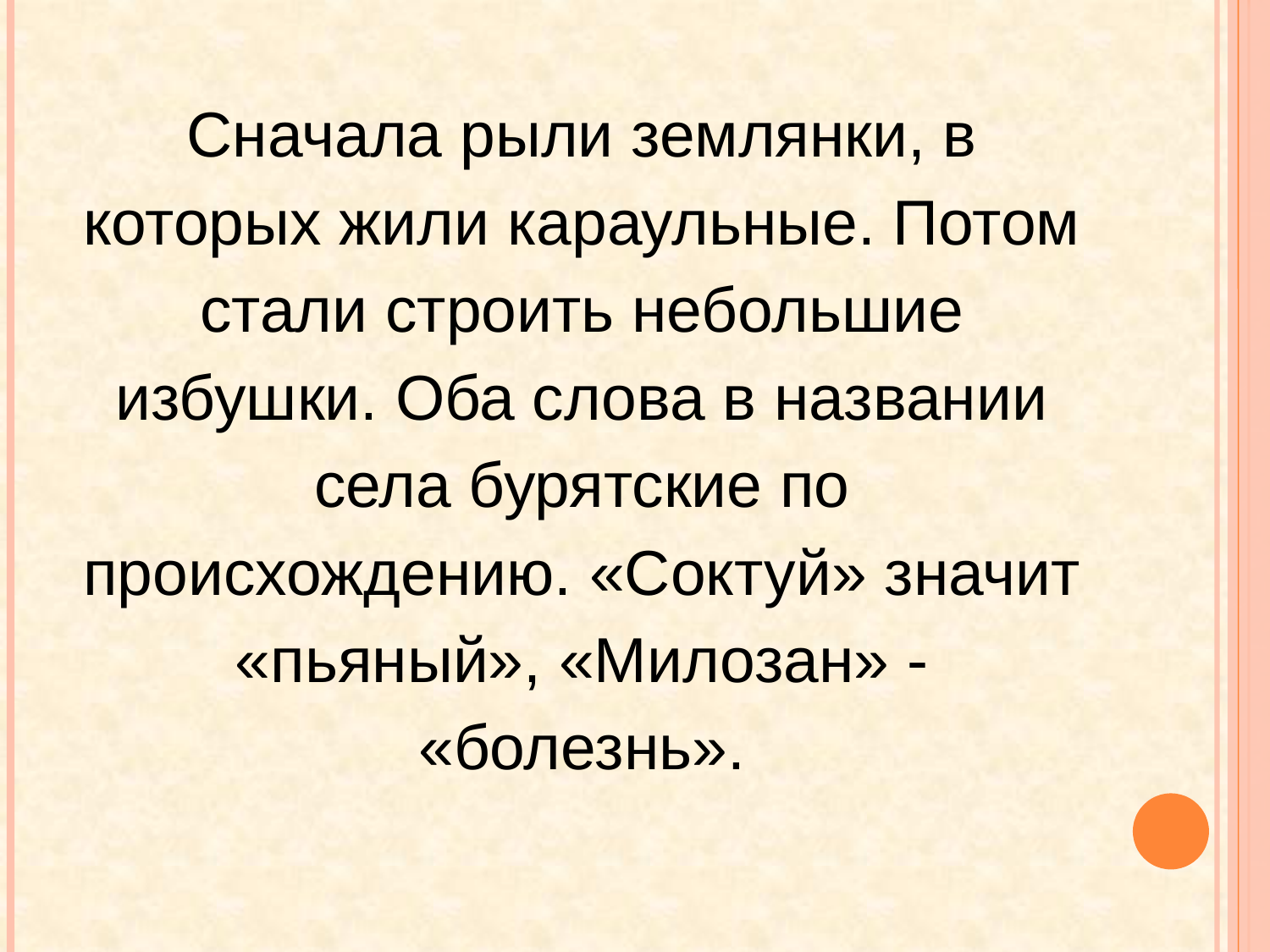

#
Сначала рыли землянки, в которых жили караульные. Потом стали строить небольшие избушки. Оба слова в названии села бурятские по происхождению. «Соктуй» значит «пьяный», «Милозан» - «болезнь».